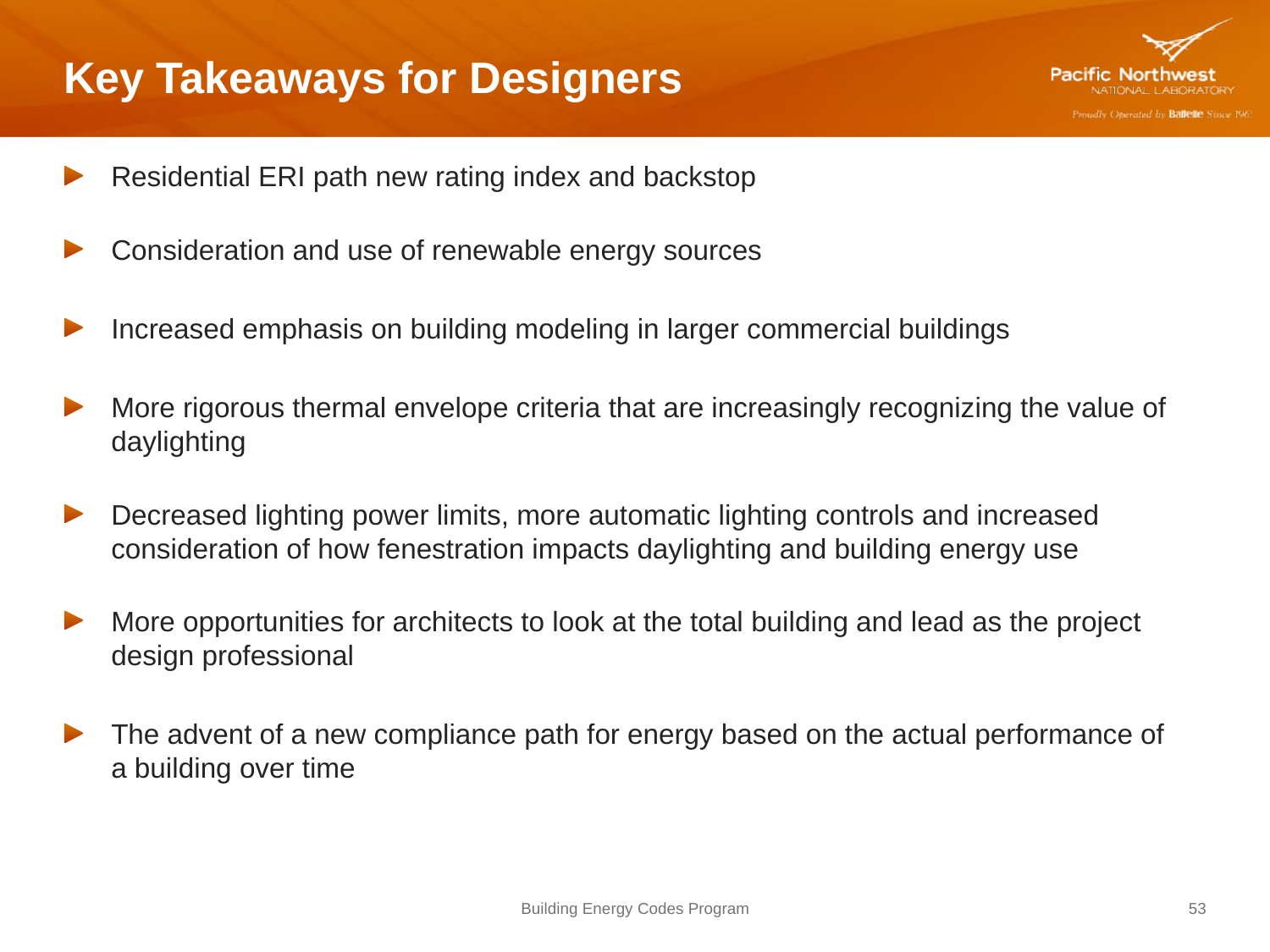

# Key Takeaways for Designers
Residential ERI path new rating index and backstop
Consideration and use of renewable energy sources

Increased emphasis on building modeling in larger commercial buildings

More rigorous thermal envelope criteria that are increasingly recognizing the value of daylighting
Decreased lighting power limits, more automatic lighting controls and increased consideration of how fenestration impacts daylighting and building energy use
More opportunities for architects to look at the total building and lead as the project design professional

The advent of a new compliance path for energy based on the actual performance of a building over time

Building Energy Codes Program
53